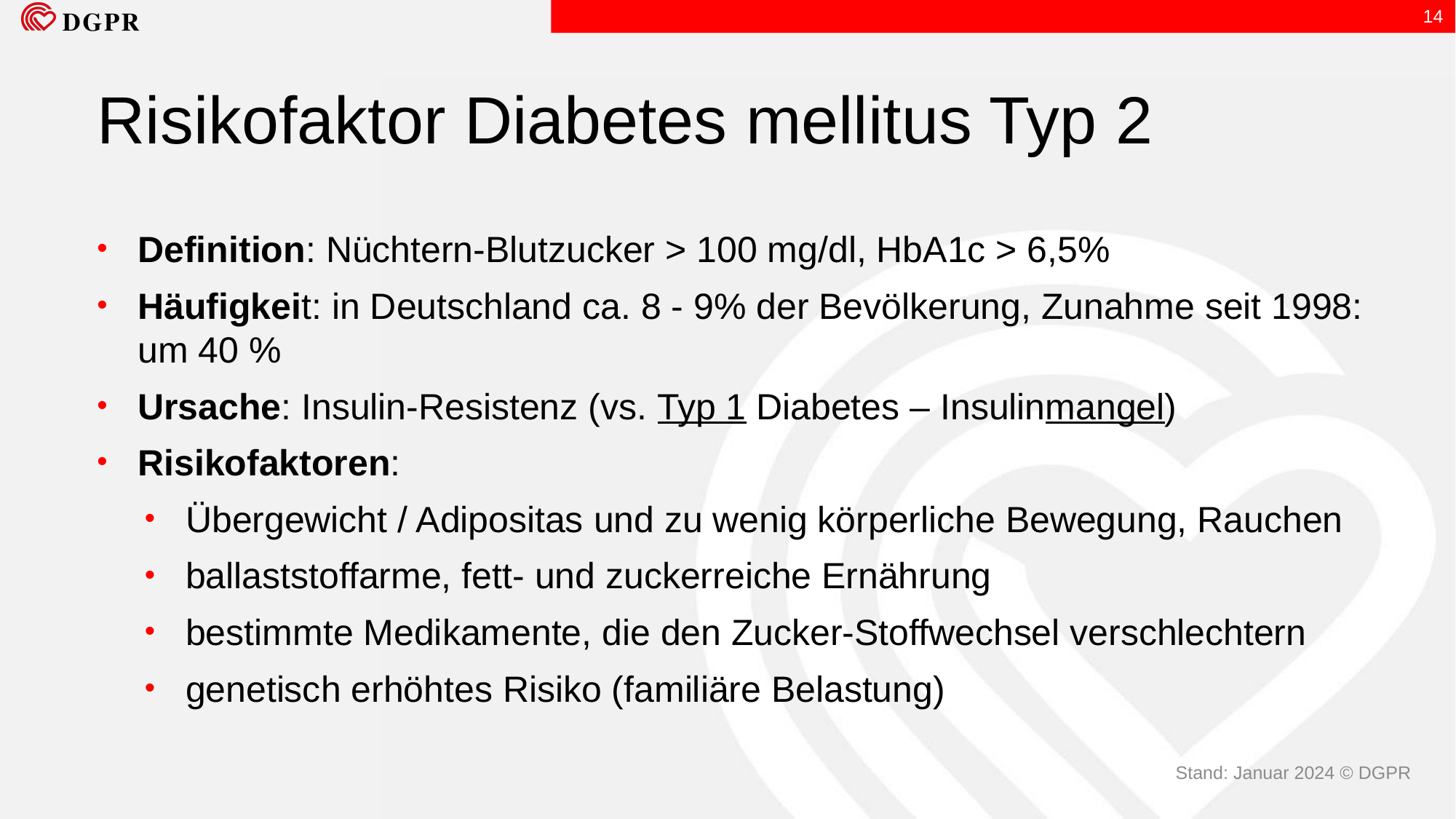

14
Risikofaktor Diabetes mellitus Typ 2

Definition: Nüchtern-Blutzucker > 100 mg/dl, HbA1c > 6,5%
Häufigkeit: in Deutschland ca. 8 - 9% der Bevölkerung, Zunahme seit 1998: um 40 %
Ursache: Insulin-Resistenz (vs. Typ 1 Diabetes – Insulinmangel)
Risikofaktoren:
Übergewicht / Adipositas und zu wenig körperliche Bewegung, Rauchen
ballaststoffarme, fett- und zuckerreiche Ernährung
bestimmte Medikamente, die den Zucker-Stoffwechsel verschlechtern
genetisch erhöhtes Risiko (familiäre Belastung)

Stand: Januar 2024 © DGPR